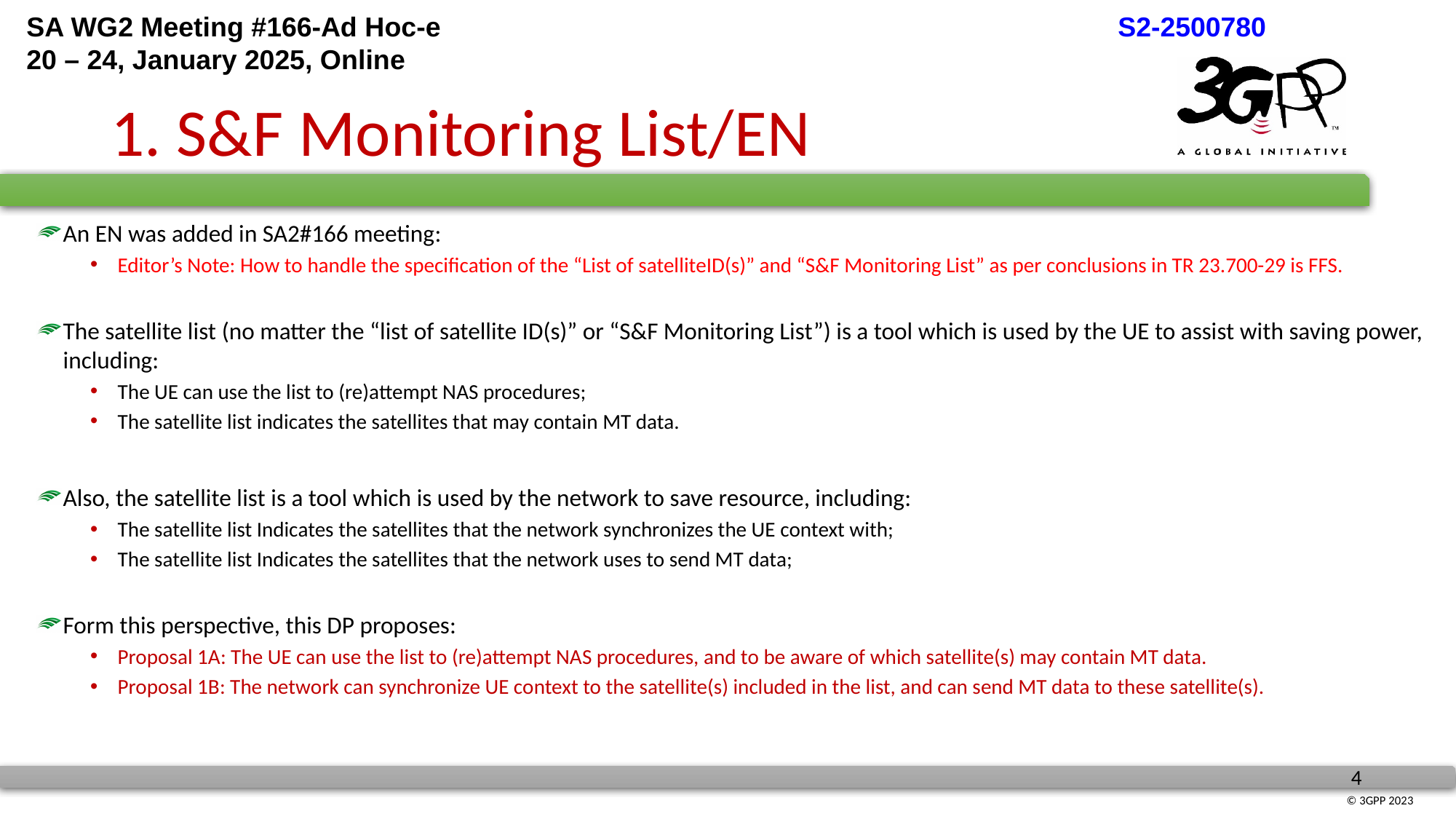

# 1. S&F Monitoring List/EN
An EN was added in SA2#166 meeting:
Editor’s Note: How to handle the specification of the “List of satelliteID(s)” and “S&F Monitoring List” as per conclusions in TR 23.700-29 is FFS.

The satellite list (no matter the “list of satellite ID(s)” or “S&F Monitoring List”) is a tool which is used by the UE to assist with saving power, including:
The UE can use the list to (re)attempt NAS procedures;
The satellite list indicates the satellites that may contain MT data.

Also, the satellite list is a tool which is used by the network to save resource, including:
The satellite list Indicates the satellites that the network synchronizes the UE context with;
The satellite list Indicates the satellites that the network uses to send MT data;

Form this perspective, this DP proposes:
Proposal 1A: The UE can use the list to (re)attempt NAS procedures, and to be aware of which satellite(s) may contain MT data.
Proposal 1B: The network can synchronize UE context to the satellite(s) included in the list, and can send MT data to these satellite(s).